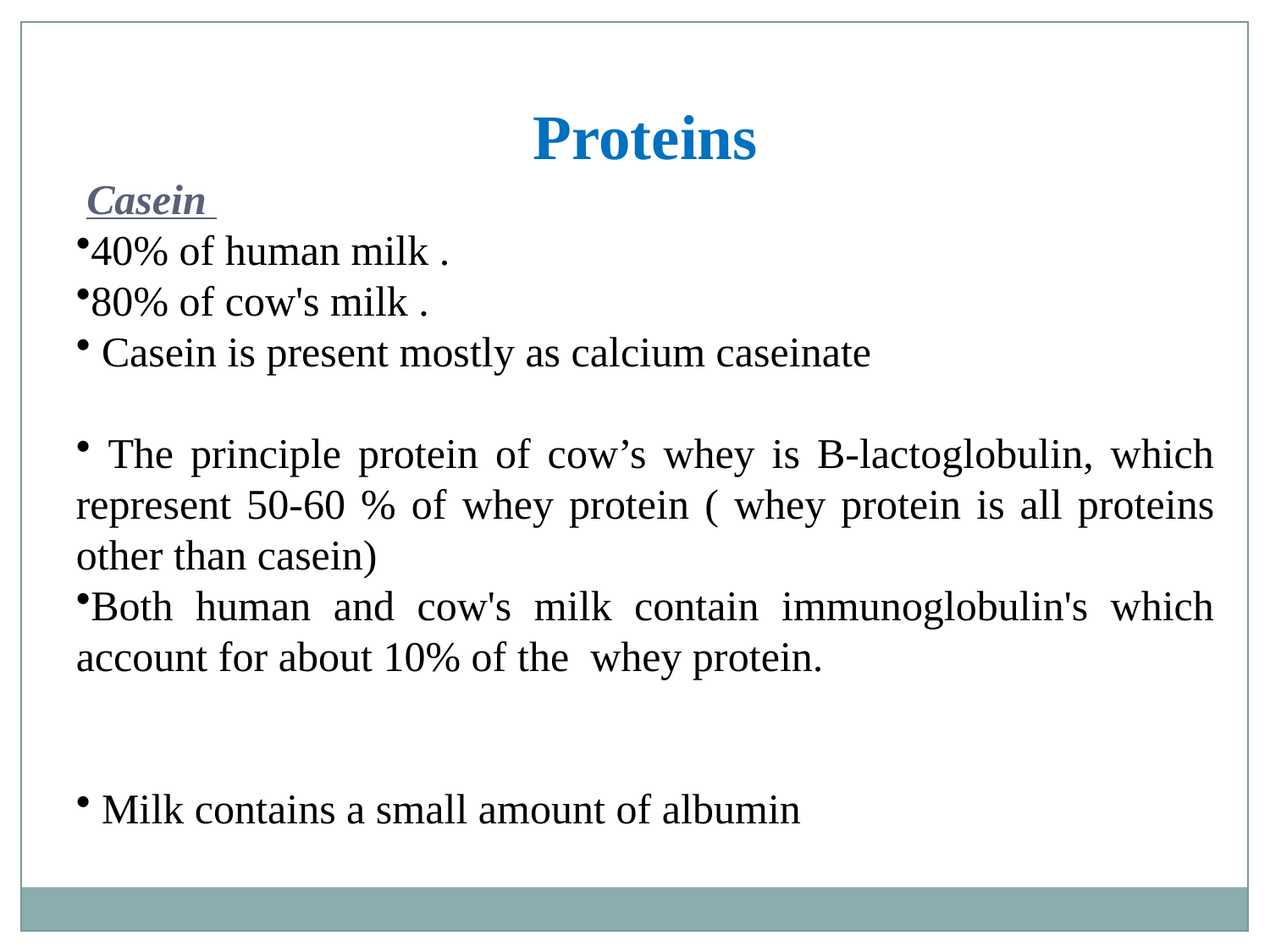

Proteins
 Casein
40% of human milk .
80% of cow's milk .
 Casein is present mostly as calcium caseinate

 The principle protein of cow’s whey is B-lactoglobulin, which represent 50-60 % of whey protein ( whey protein is all proteins other than casein)
Both human and cow's milk contain immunoglobulin's which account for about 10% of the  whey protein.

 Milk contains a small amount of albumin